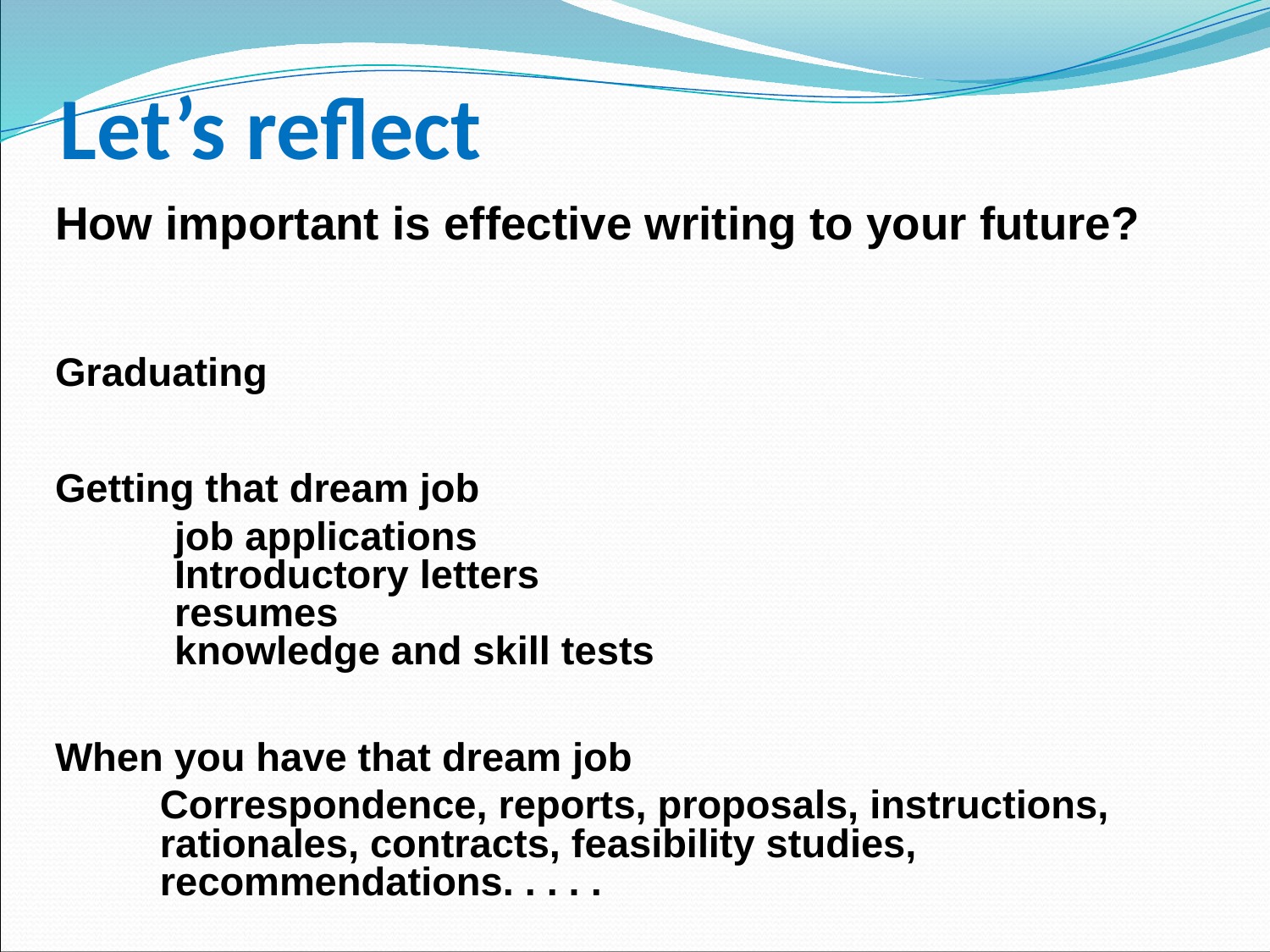

# Let’s reflect
How important is effective writing to your future?

Graduating

Getting that dream job
	job applications
	Introductory letters
	resumes
	knowledge and skill tests

When you have that dream job
Correspondence, reports, proposals, instructions, rationales, contracts, feasibility studies, recommendations. . . . .